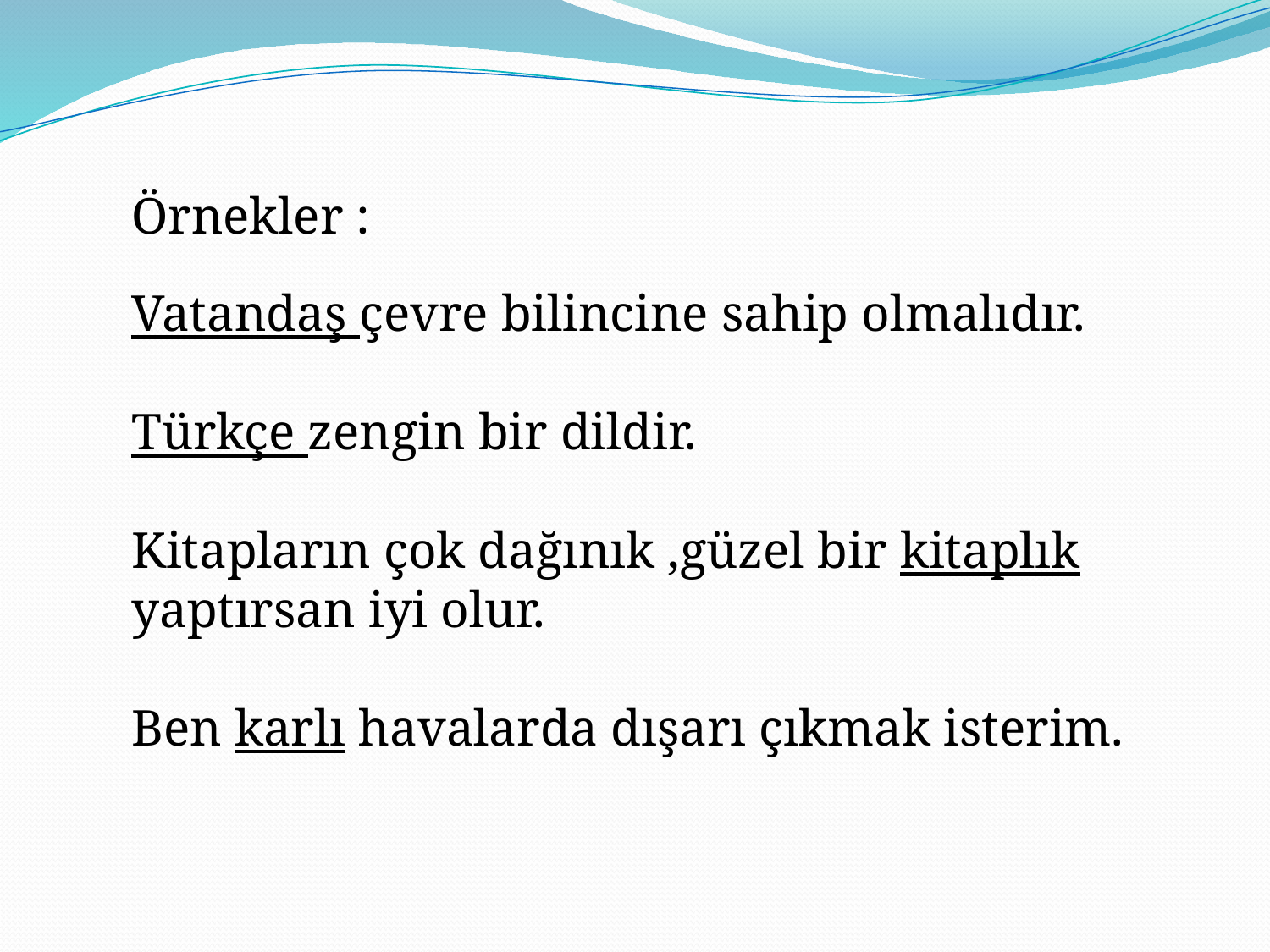

Örnekler :

Vatandaş çevre bilincine sahip olmalıdır.

Türkçe zengin bir dildir.

Kitapların çok dağınık ,güzel bir kitaplık yaptırsan iyi olur.

Ben karlı havalarda dışarı çıkmak isterim.